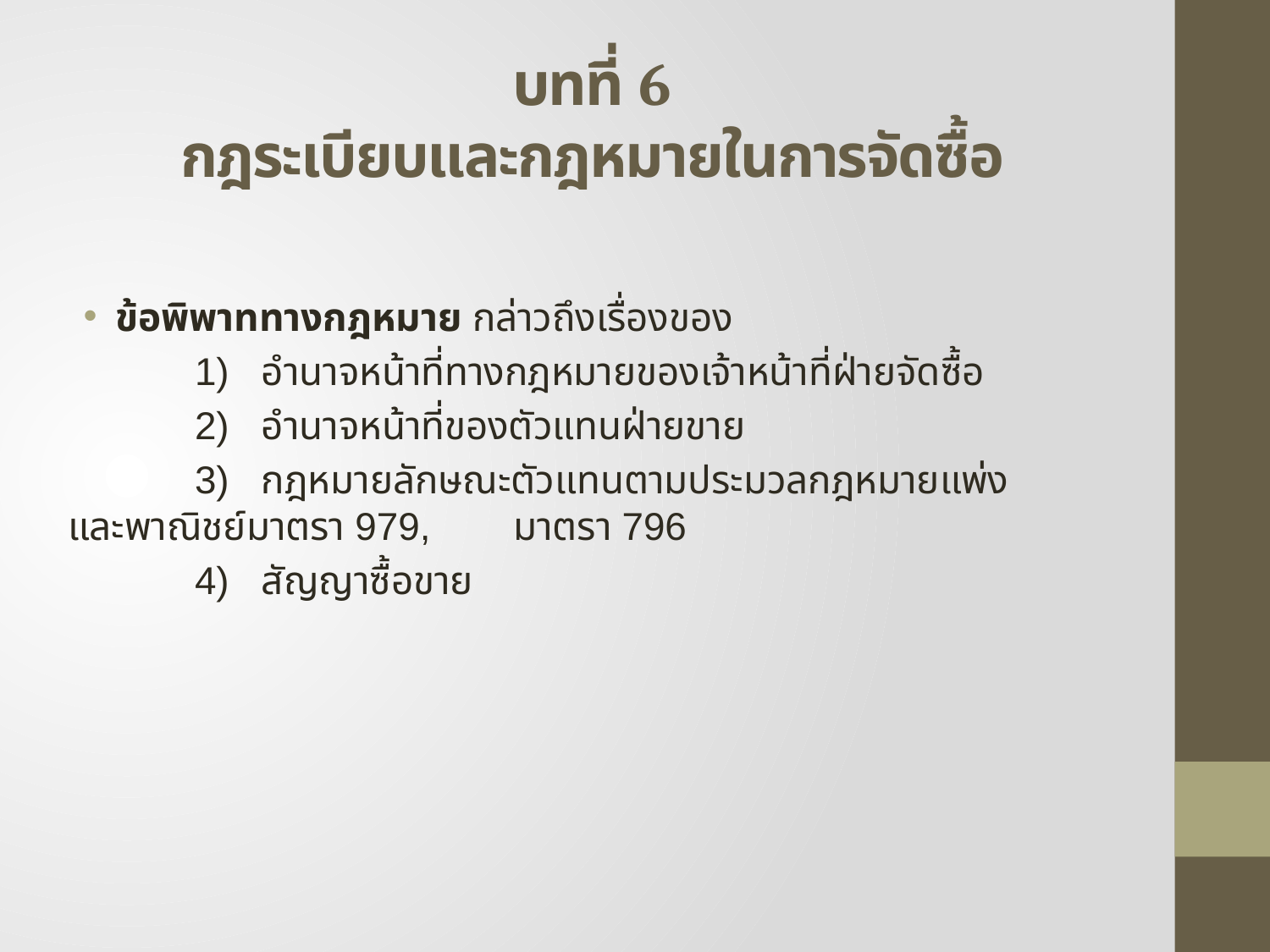

# บทที่ 6 กฎระเบียบและกฎหมายในการจัดซื้อ
ข้อพิพาททางกฎหมาย กล่าวถึงเรื่องของ
	1)   อำนาจหน้าที่ทางกฎหมายของเจ้าหน้าที่ฝ่ายจัดซื้อ
	2)   อำนาจหน้าที่ของตัวแทนฝ่ายขาย
	3)   กฎหมายลักษณะตัวแทนตามประมวลกฎหมายแพ่งและพาณิชย์มาตรา 979,	      มาตรา 796
	4)   สัญญาซื้อขาย